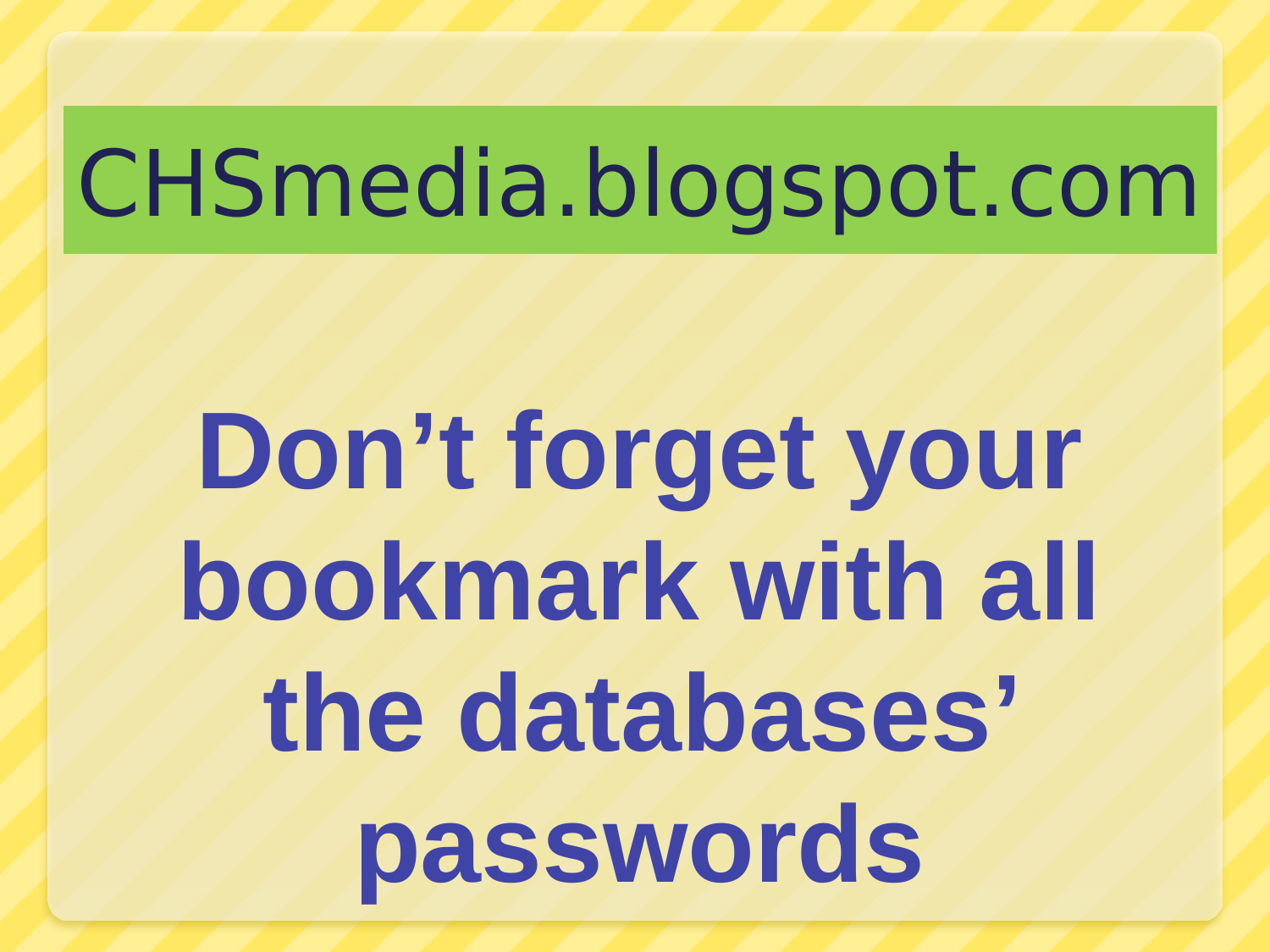

CHSmedia.blogspot.com
# Don’t forget your bookmark with all the databases’ passwords